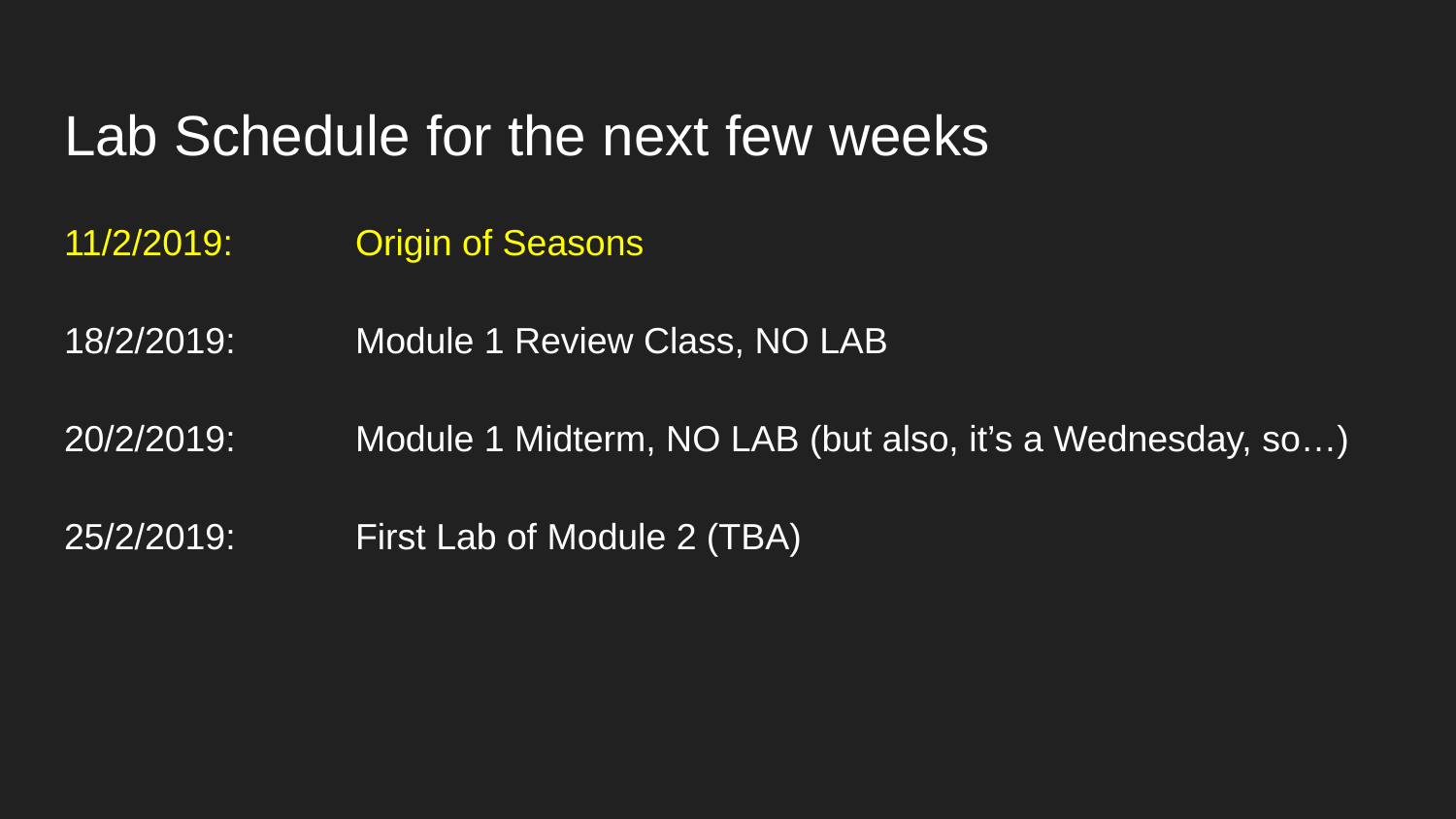

# Lab Schedule for the next few weeks

11/2/2019:	Origin of Seasons
18/2/2019:	Module 1 Review Class, NO LAB
20/2/2019:	Module 1 Midterm, NO LAB (but also, it’s a Wednesday, so…)
25/2/2019:	First Lab of Module 2 (TBA)